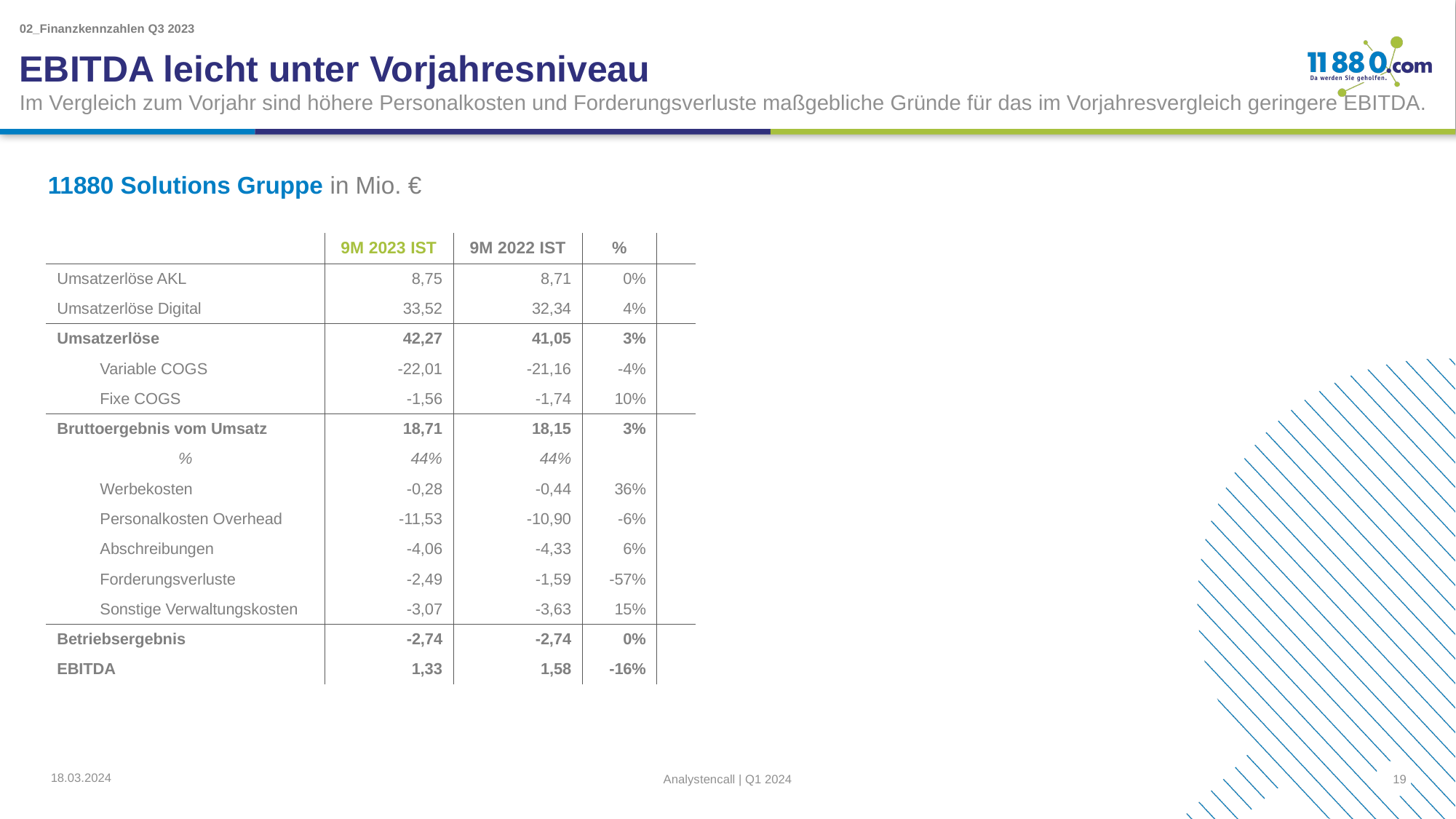

02_Finanzkennzahlen Q3 2023
EBITDA leicht unter Vorjahresniveau
Im Vergleich zum Vorjahr sind höhere Personalkosten und Forderungsverluste maßgebliche Gründe für das im Vorjahresvergleich geringere EBITDA.

11880 Solutions Gruppe in Mio. €
|  | 9M 2023 IST | 9M 2022 IST | % |  |
| --- | --- | --- | --- | --- |
| Umsatzerlöse AKL | 8,75 | 8,71 | 0% |  |
| Umsatzerlöse Digital | 33,52 | 32,34 | 4% |  |
| Umsatzerlöse | 42,27 | 41,05 | 3% |  |
| Variable COGS | -22,01 | -21,16 | -4% |  |
| Fixe COGS | -1,56 | -1,74 | 10% |  |
| Bruttoergebnis vom Umsatz | 18,71 | 18,15 | 3% |  |
| % | 44% | 44% |  |  |
| Werbekosten | -0,28 | -0,44 | 36% |  |
| Personalkosten Overhead | -11,53 | -10,90 | -6% |  |
| Abschreibungen | -4,06 | -4,33 | 6% |  |
| Forderungsverluste | -2,49 | -1,59 | -57% |  |
| Sonstige Verwaltungskosten | -3,07 | -3,63 | 15% |  |
| Betriebsergebnis | -2,74 | -2,74 | 0% |  |
| EBITDA | 1,33 | 1,58 | -16% |  |